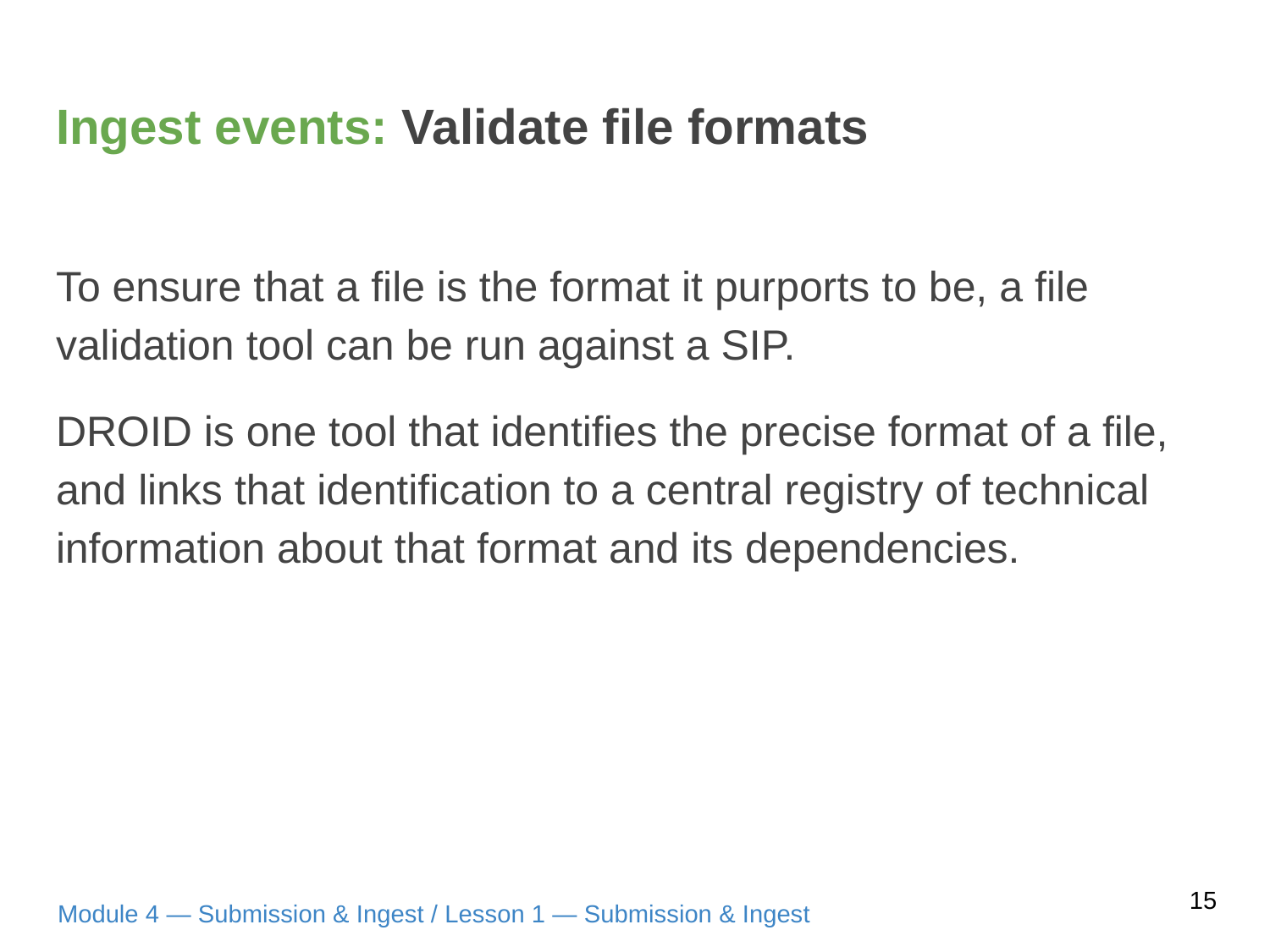

# Ingest events: Validate file formats
To ensure that a file is the format it purports to be, a file validation tool can be run against a SIP.
DROID is one tool that identifies the precise format of a file, and links that identification to a central registry of technical information about that format and its dependencies.
15
Module 4 — Submission & Ingest / Lesson 1 — Submission & Ingest